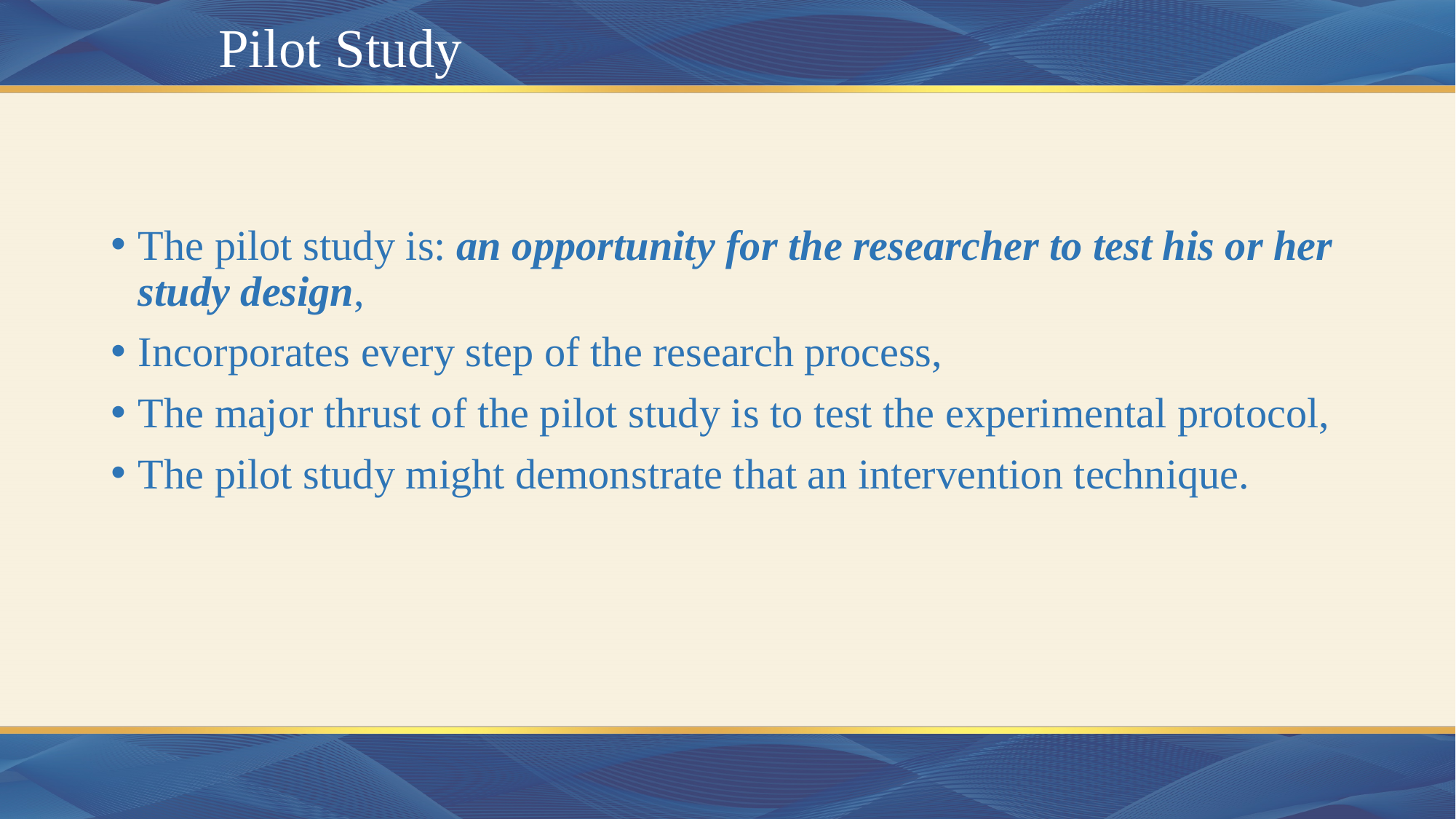

# Pilot Study
The pilot study is: an opportunity for the researcher to test his or her study design,
Incorporates every step of the research process,
The major thrust of the pilot study is to test the experimental protocol,
The pilot study might demonstrate that an intervention technique.